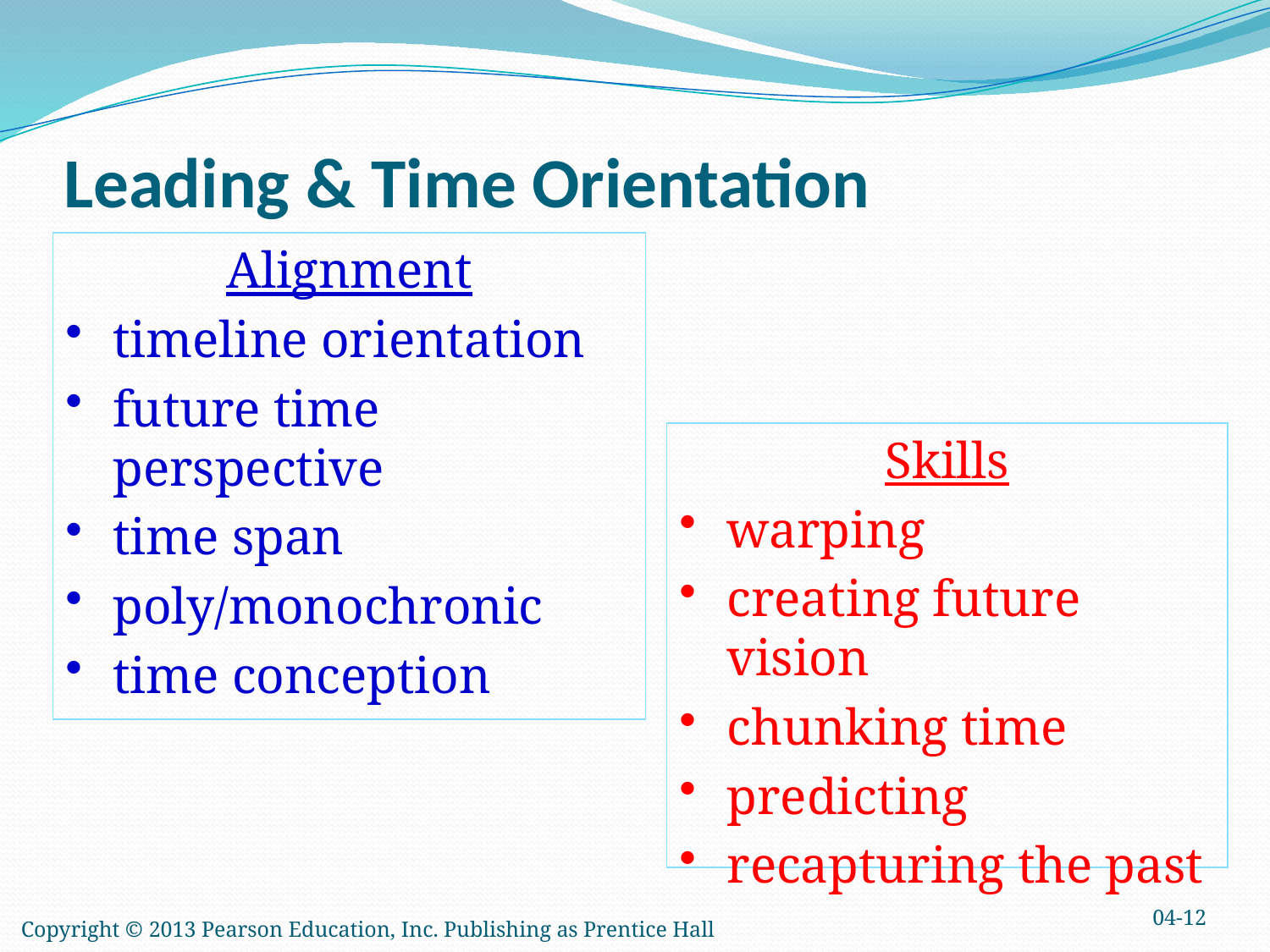

Leading & Time Orientation
Alignment
timeline orientation
future time perspective
time span
poly/monochronic
time conception

Skills
warping
creating future vision
chunking time
predicting
recapturing the past
04-12
Copyright © 2013 Pearson Education, Inc. Publishing as Prentice Hall